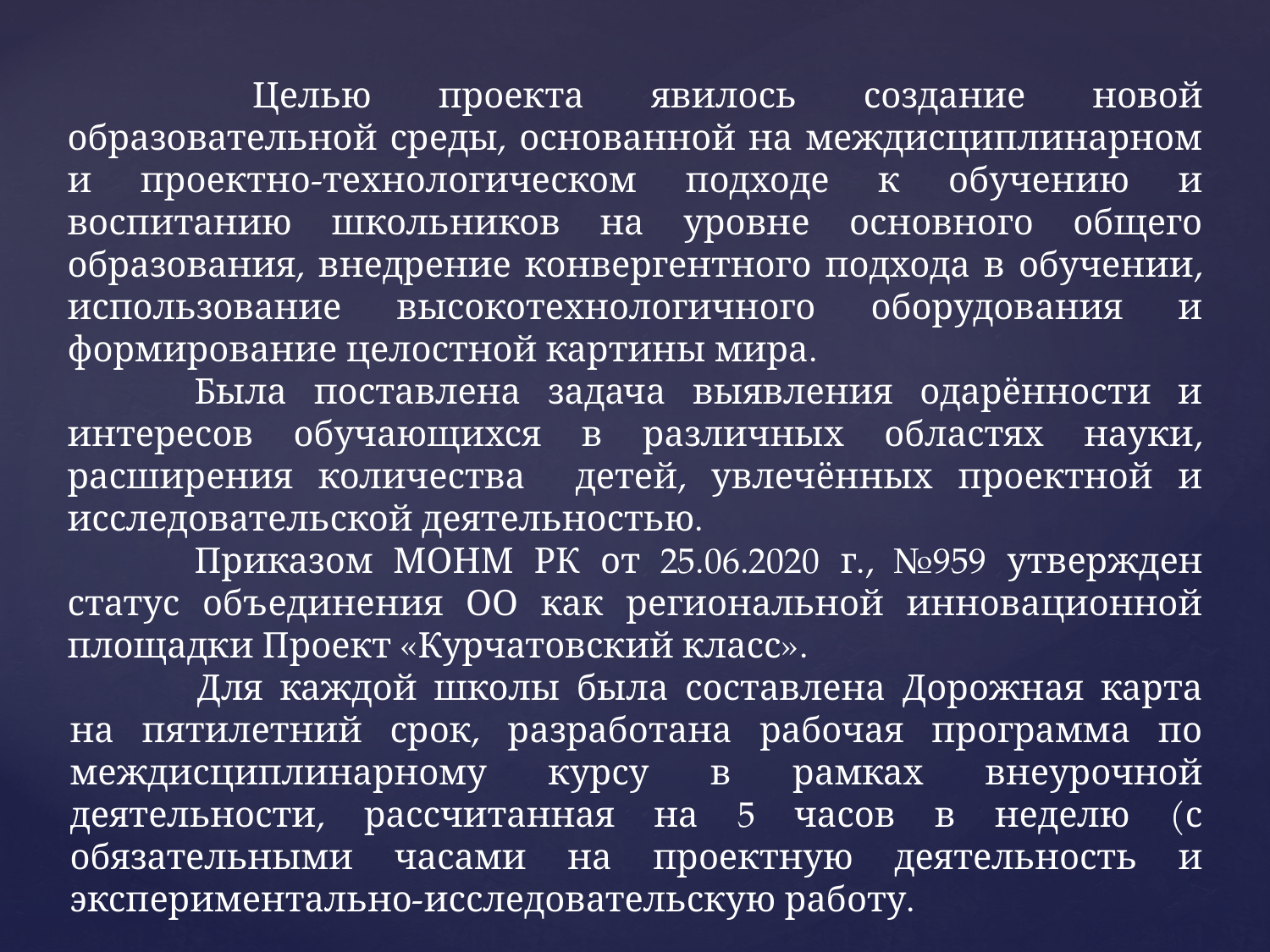

Целью проекта явилось создание новой образовательной среды, основанной на междисциплинарном и проектно-технологическом подходе к обучению и воспитанию школьников на уровне основного общего образования, внедрение конвергентного подхода в обучении, использование высокотехнологичного оборудования и формирование целостной картины мира.
	Была поставлена задача выявления одарённости и интересов обучающихся в различных областях науки, расширения количества  детей, увлечённых проектной и исследовательской деятельностью.
	Приказом МОНМ РК от 25.06.2020 г., №959 утвержден статус объединения ОО как региональной инновационной площадки Проект «Курчатовский класс».
	Для каждой школы была составлена Дорожная карта на пятилетний срок, разработана рабочая программа по междисциплинарному курсу в рамках внеурочной деятельности, рассчитанная на 5 часов в неделю (с обязательными часами на проектную деятельность и экспериментально-исследовательскую работу.